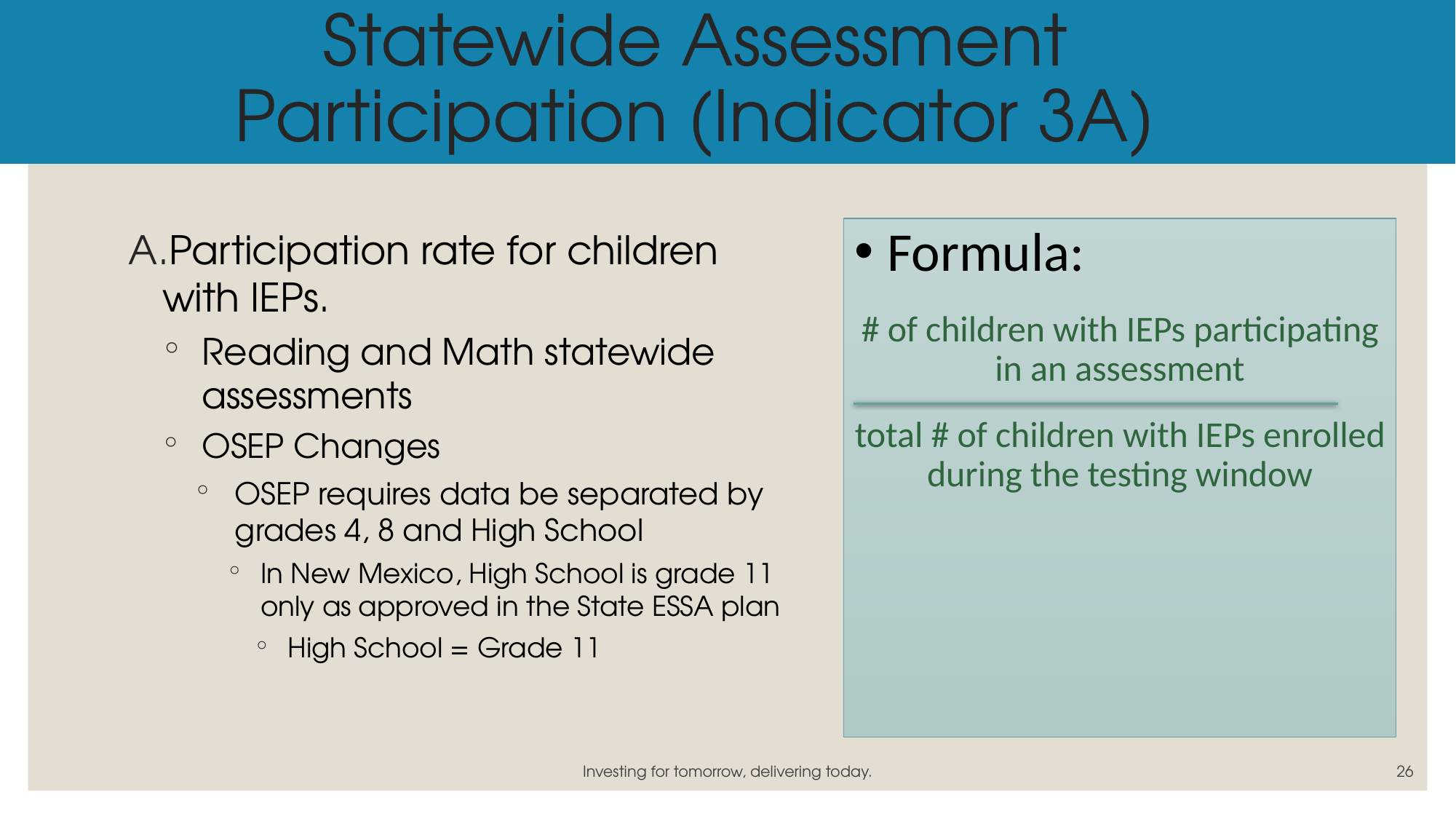

# Statewide Assessment Participation (Indicator 3A)
Formula:
# of children with IEPs participating in an assessment
total # of children with IEPs enrolled during the testing window

Participation rate for children with IEPs.
Reading and Math statewide assessments
OSEP Changes
OSEP requires data be separated by grades 4, 8 and High School
In New Mexico, High School is grade 11 only as approved in the State ESSA plan
High School = Grade 11

Investing for tomorrow, delivering today.
26